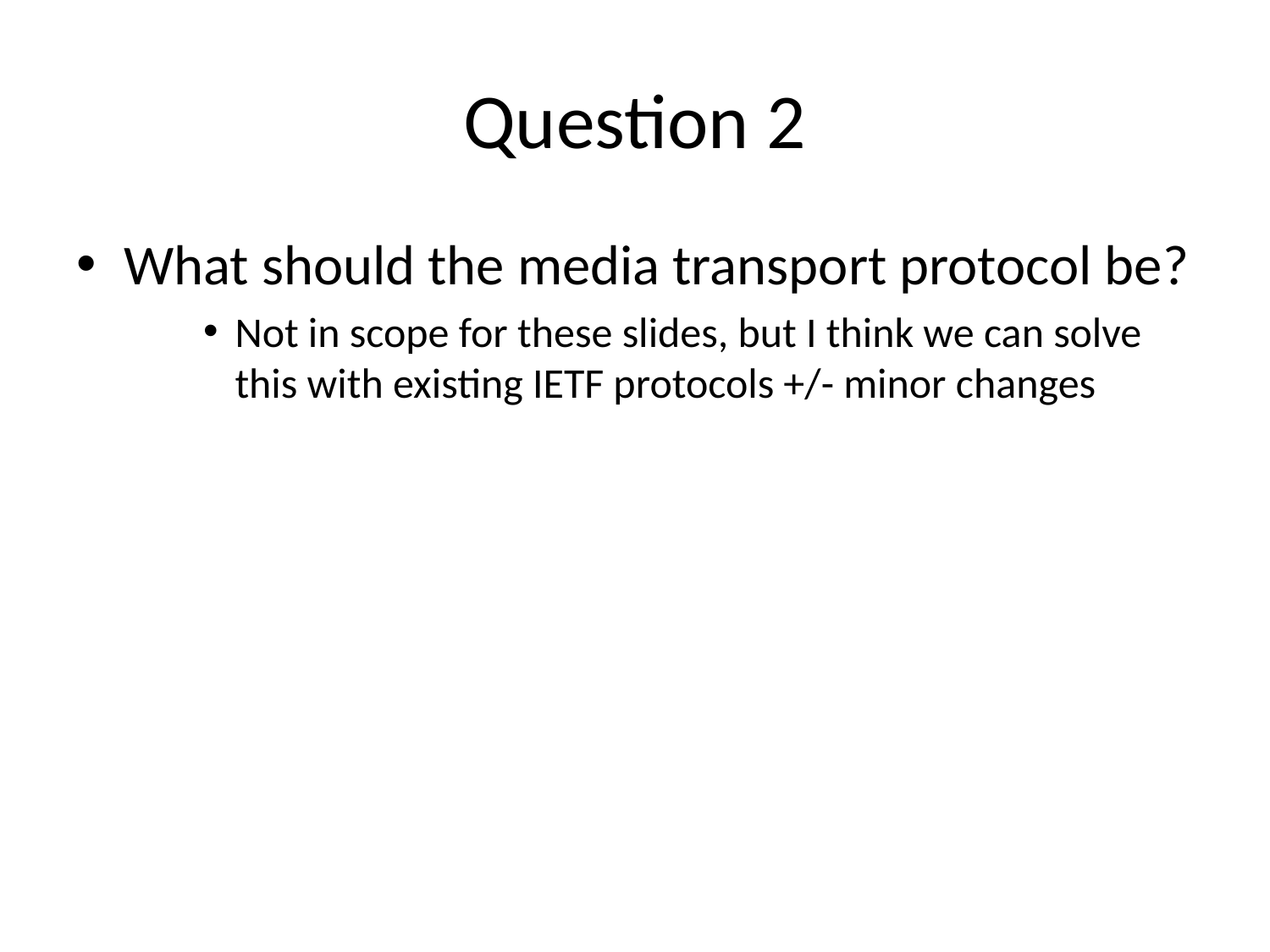

# Question 2
What should the media transport protocol be?
Not in scope for these slides, but I think we can solve this with existing IETF protocols +/- minor changes